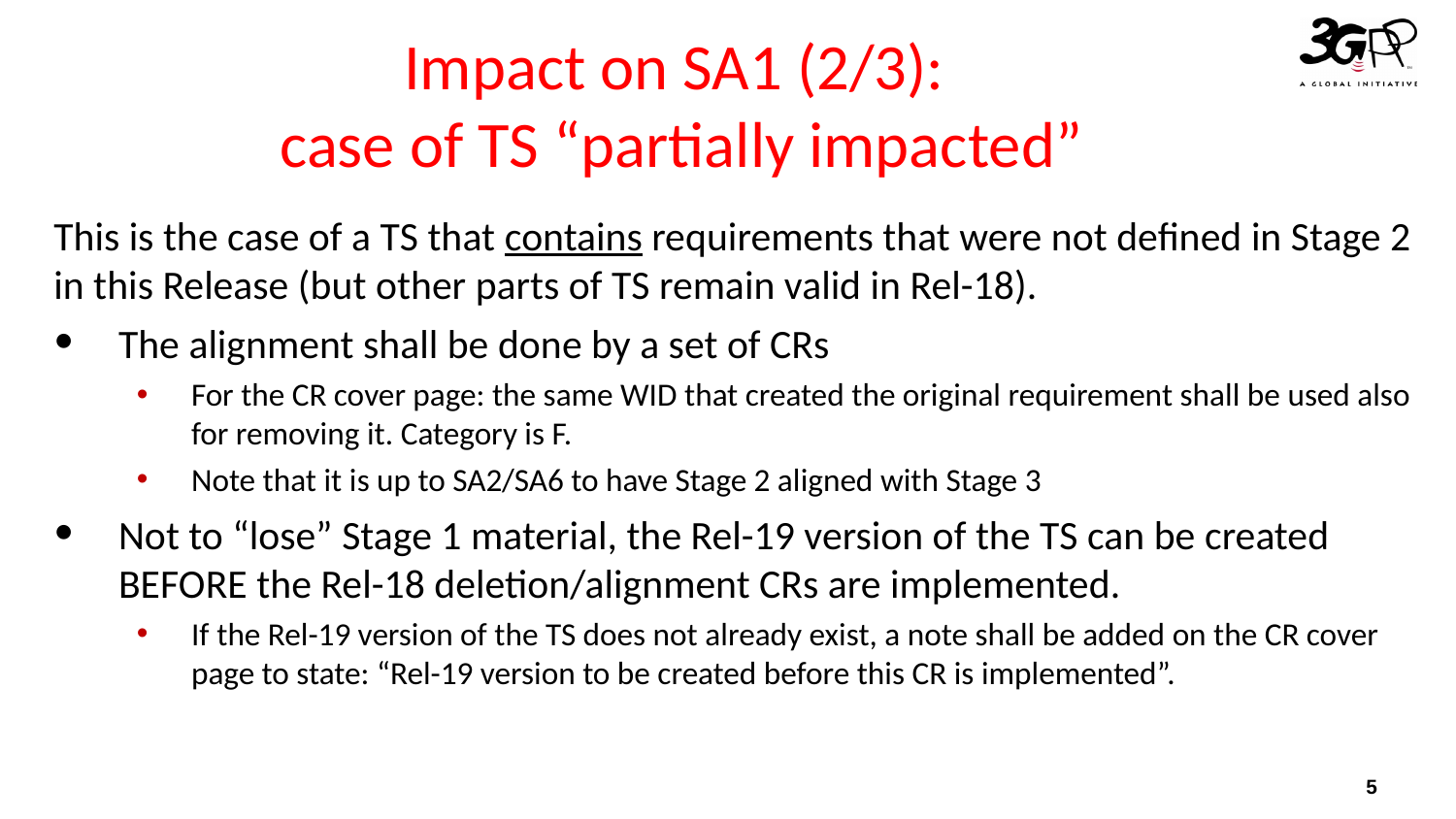

# Impact on SA1 (2/3): case of TS “partially impacted”
This is the case of a TS that contains requirements that were not defined in Stage 2 in this Release (but other parts of TS remain valid in Rel-18).
The alignment shall be done by a set of CRs
For the CR cover page: the same WID that created the original requirement shall be used also for removing it. Category is F.
Note that it is up to SA2/SA6 to have Stage 2 aligned with Stage 3
Not to “lose” Stage 1 material, the Rel-19 version of the TS can be created BEFORE the Rel-18 deletion/alignment CRs are implemented.
If the Rel-19 version of the TS does not already exist, a note shall be added on the CR cover page to state: “Rel-19 version to be created before this CR is implemented”.